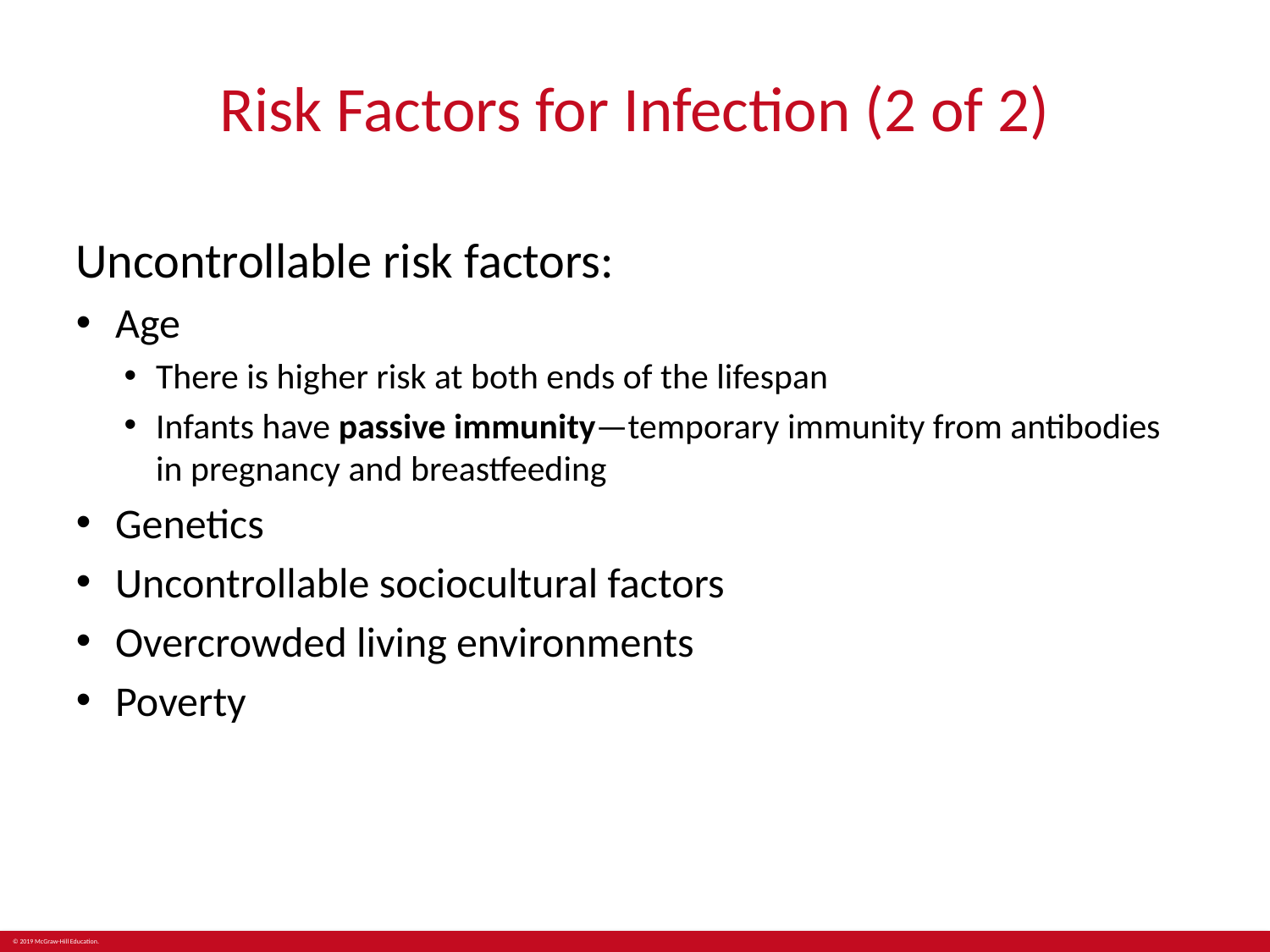

# Risk Factors for Infection (2 of 2)
Uncontrollable risk factors:
Age
There is higher risk at both ends of the lifespan
Infants have passive immunity—temporary immunity from antibodies in pregnancy and breastfeeding
Genetics
Uncontrollable sociocultural factors
Overcrowded living environments
Poverty